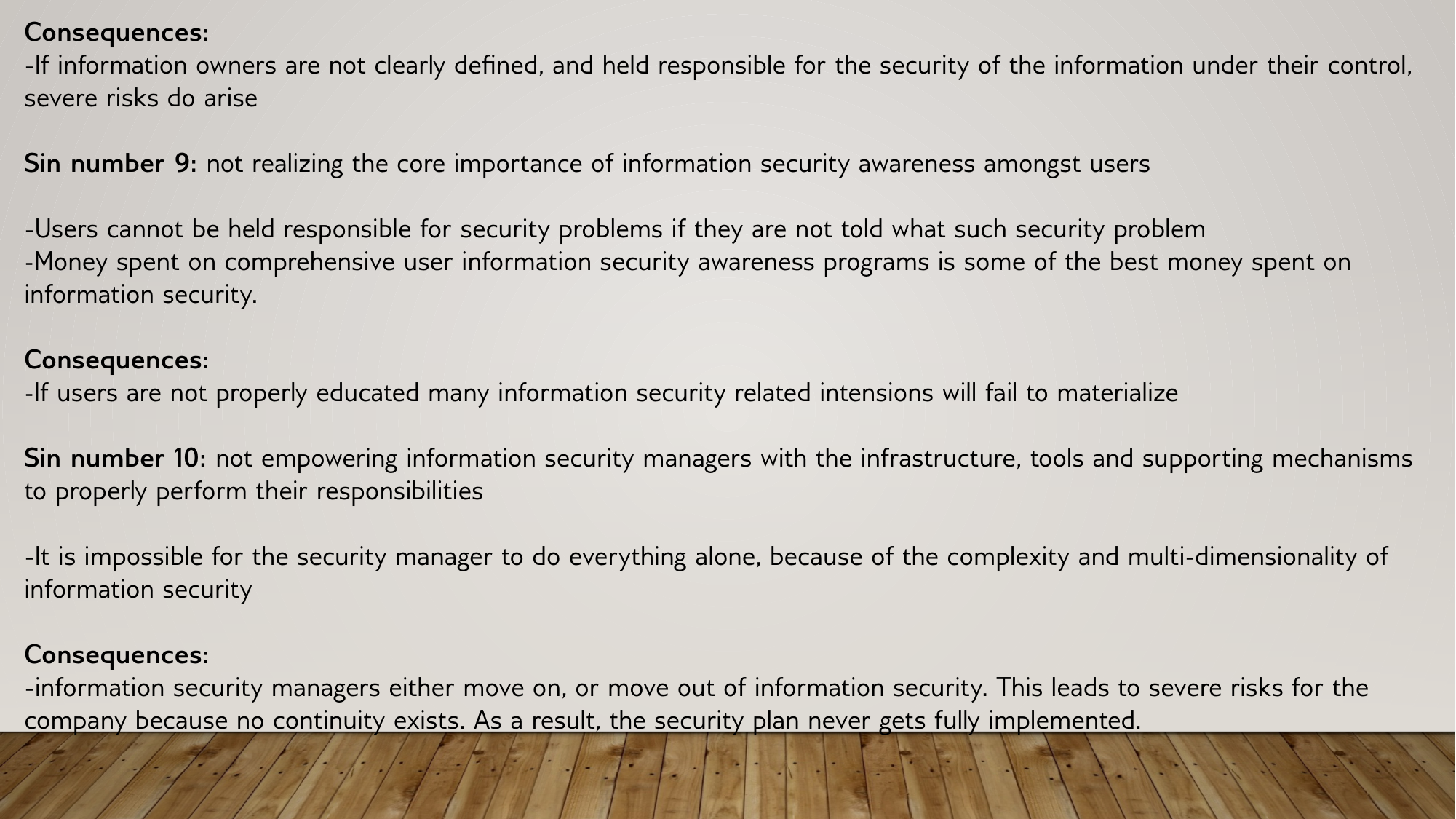

Consequences:
-If information owners are not clearly defined, and held responsible for the security of the information under their control, severe risks do arise

Sin number 9: not realizing the core importance of information security awareness amongst users

-Users cannot be held responsible for security problems if they are not told what such security problem
-Money spent on comprehensive user information security awareness programs is some of the best money spent on information security.

Consequences:
-If users are not properly educated many information security related intensions will fail to materialize

Sin number 10: not empowering information security managers with the infrastructure, tools and supporting mechanisms to properly perform their responsibilities

-It is impossible for the security manager to do everything alone, because of the complexity and multi-dimensionality of information security

Consequences:
-information security managers either move on, or move out of information security. This leads to severe risks for the company because no continuity exists. As a result, the security plan never gets fully implemented.